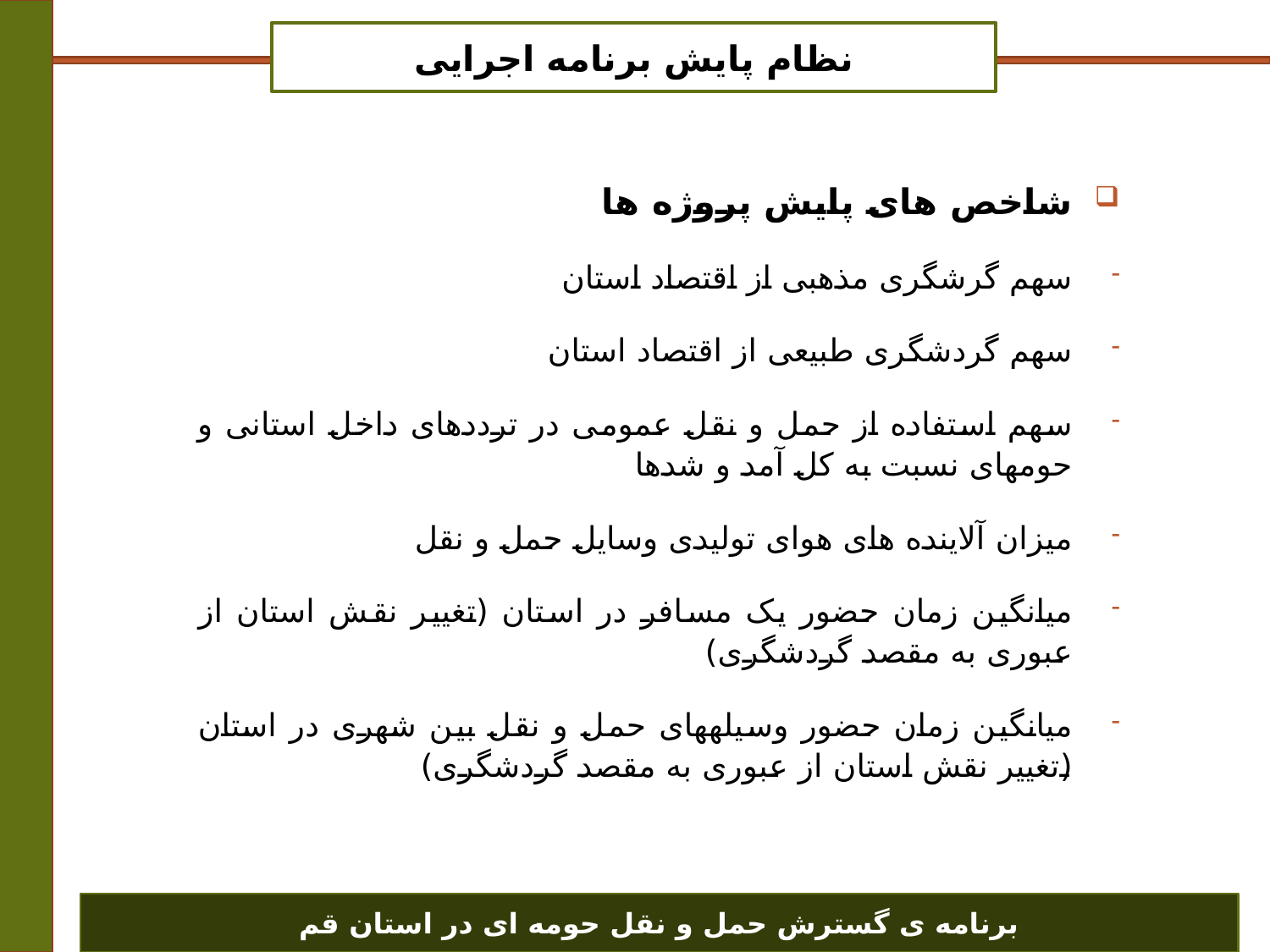

نظام پایش برنامه اجرایی

شاخص های پایش پروژه ها
سهم گرشگری مذهبی از اقتصاد استان
سهم گردشگری طبیعی از اقتصاد استان
سهم استفاده از حمل و نقل عمومی در ترددهای داخل استانی و حومه­ای نسبت به کل آمد و شدها
میزان آلاینده های هوای تولیدی وسایل حمل و نقل
میانگین زمان حضور یک مسافر در استان (تغییر نقش استان از عبوری به مقصد گردشگری)
میانگین زمان حضور وسیله­های حمل و نقل بین شهری در استان (تغییر نقش استان از عبوری به مقصد گردشگری)
برنامه ی گسترش حمل و نقل حومه ای در استان قم